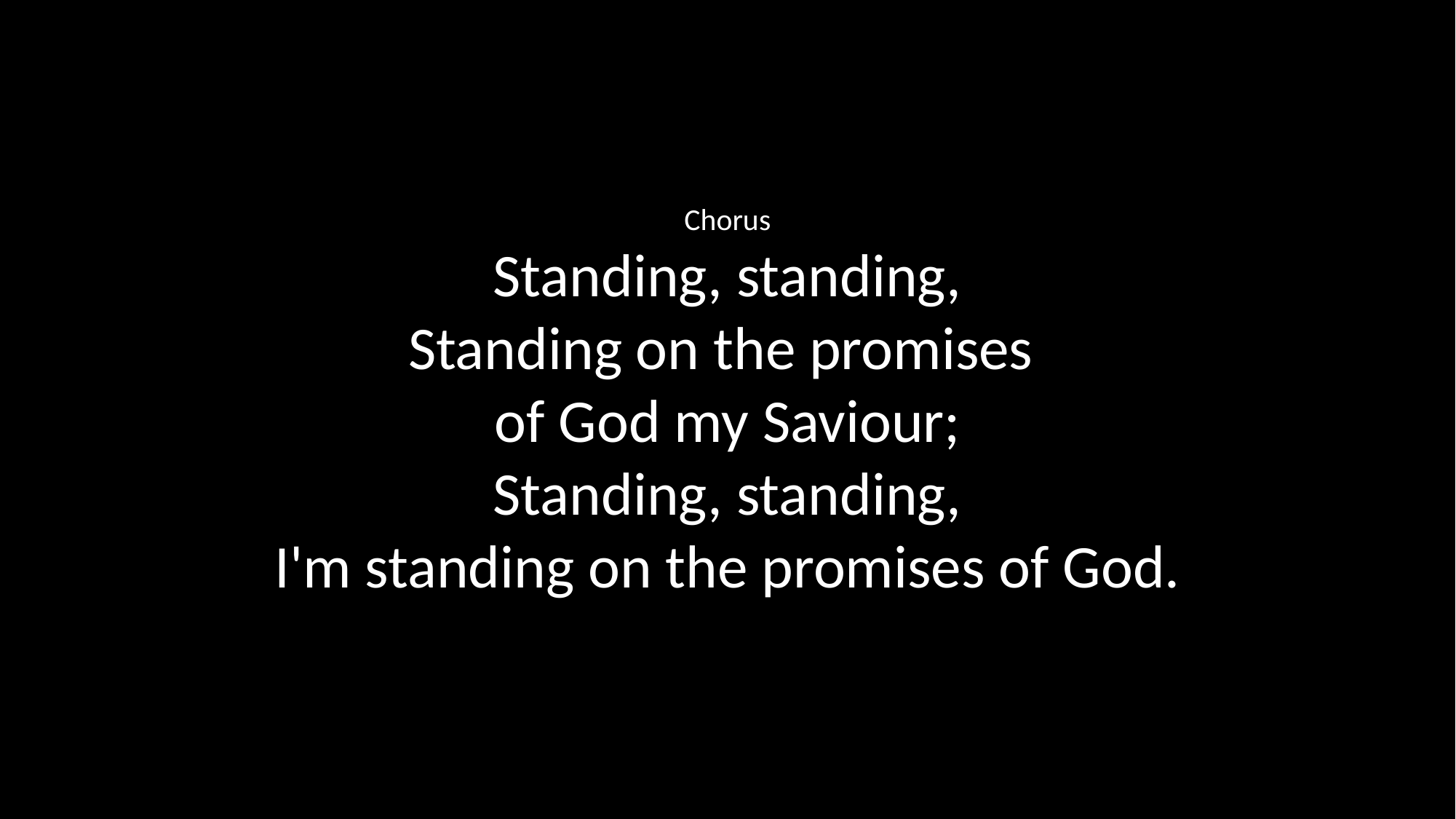

Chorus
Standing, standing,
Standing on the promises
of God my Saviour;
Standing, standing,
I'm standing on the promises of God.